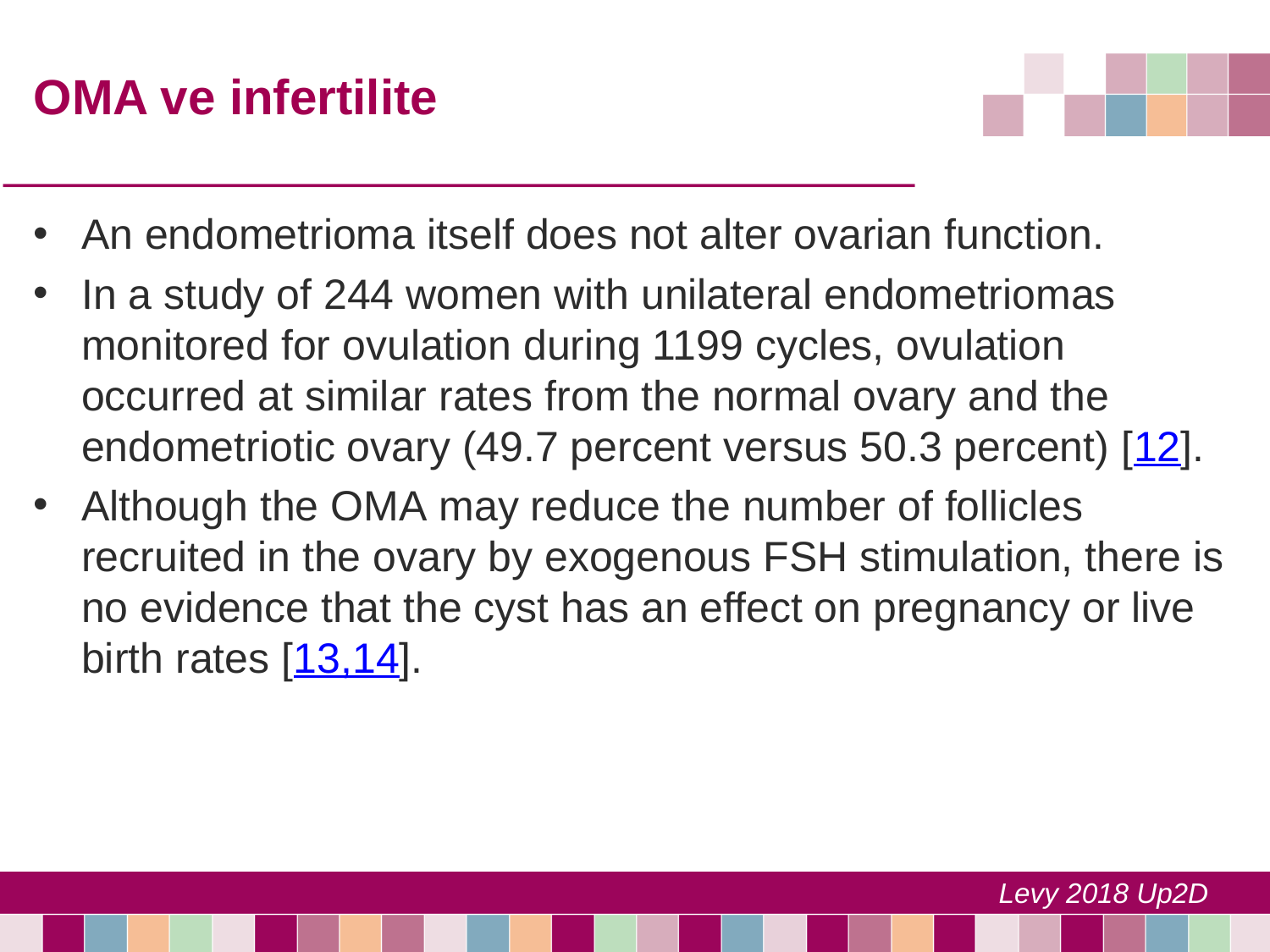

# OMA ve infertilite
An endometrioma itself does not alter ovarian function.
In a study of 244 women with unilateral endometriomas monitored for ovulation during 1199 cycles, ovulation occurred at similar rates from the normal ovary and the endometriotic ovary (49.7 percent versus 50.3 percent) [12].
Although the OMA may reduce the number of follicles recruited in the ovary by exogenous FSH stimulation, there is no evidence that the cyst has an effect on pregnancy or live birth rates [13,14].
Levy 2018 Up2D